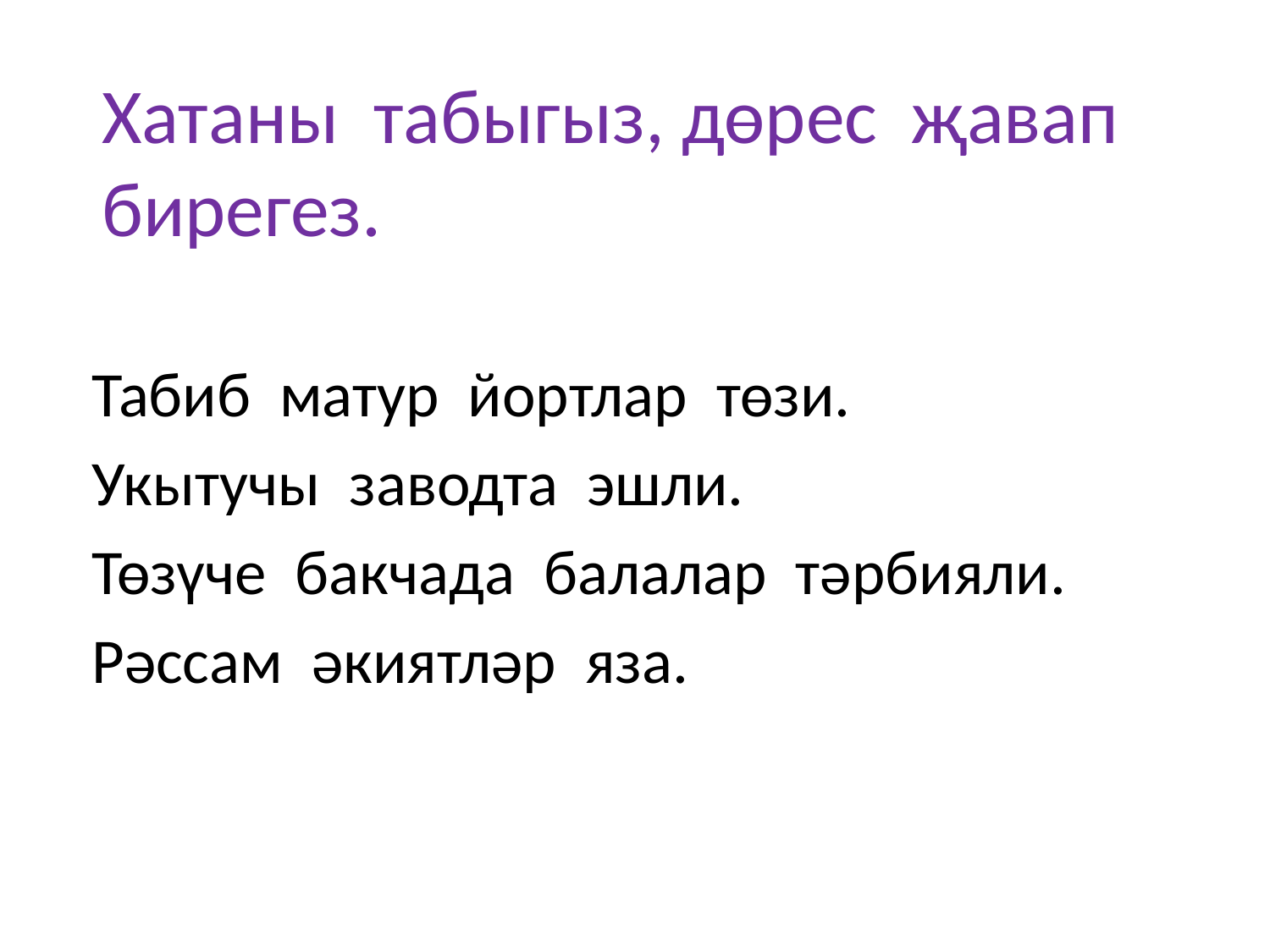

# Хатаны  табыгыз, дөрес  җавап бирегез.
Табиб  матур  йортлар  төзи.
Укытучы  заводта  эшли.
Төзүче  бакчада  балалар  тәрбияли.
Рәссам  әкиятләр  яза.